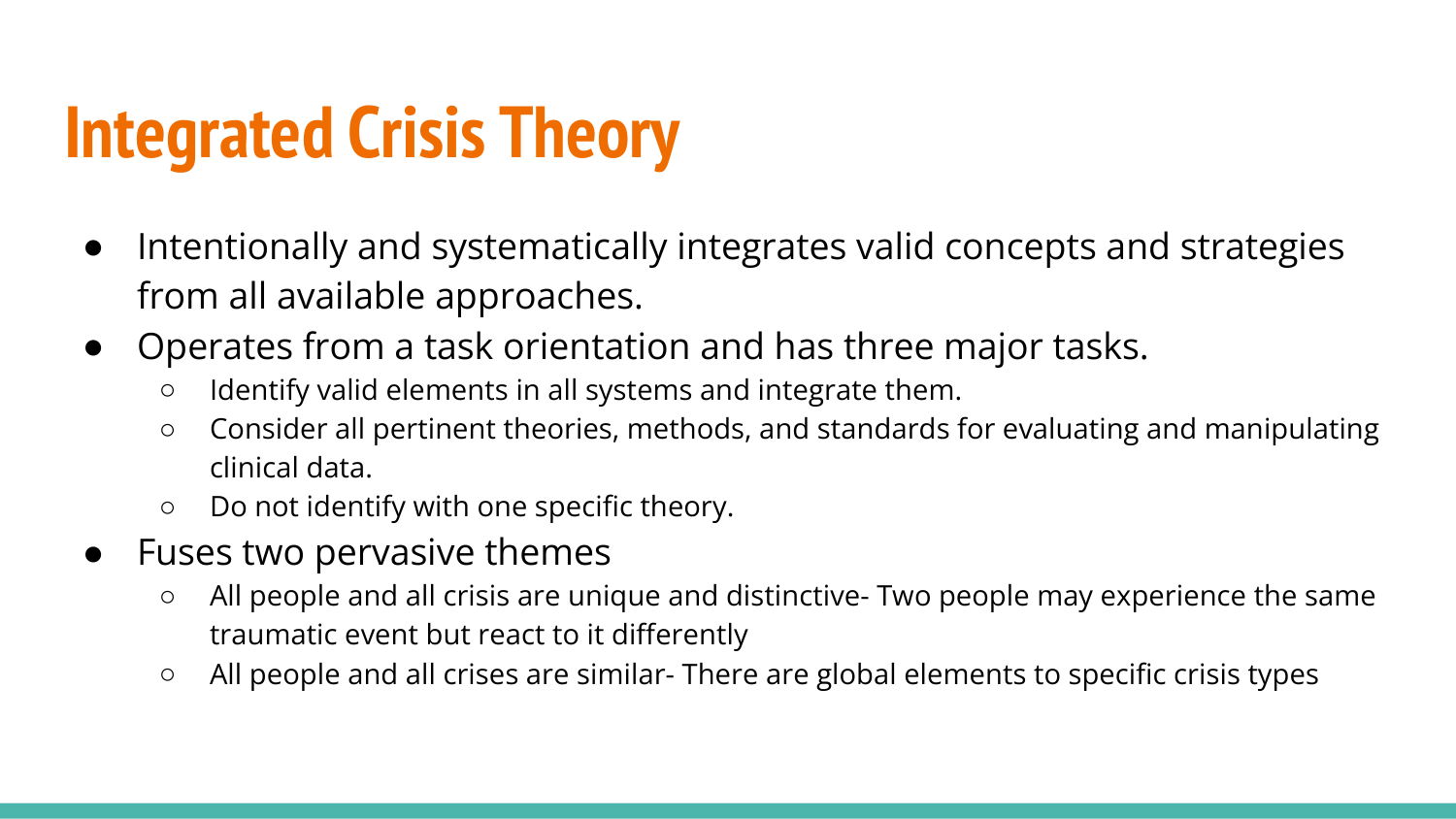

# Integrated Crisis Theory
Intentionally and systematically integrates valid concepts and strategies from all available approaches.
Operates from a task orientation and has three major tasks.
Identify valid elements in all systems and integrate them.
Consider all pertinent theories, methods, and standards for evaluating and manipulating clinical data.
Do not identify with one specific theory.
Fuses two pervasive themes
All people and all crisis are unique and distinctive- Two people may experience the same traumatic event but react to it differently
All people and all crises are similar- There are global elements to specific crisis types